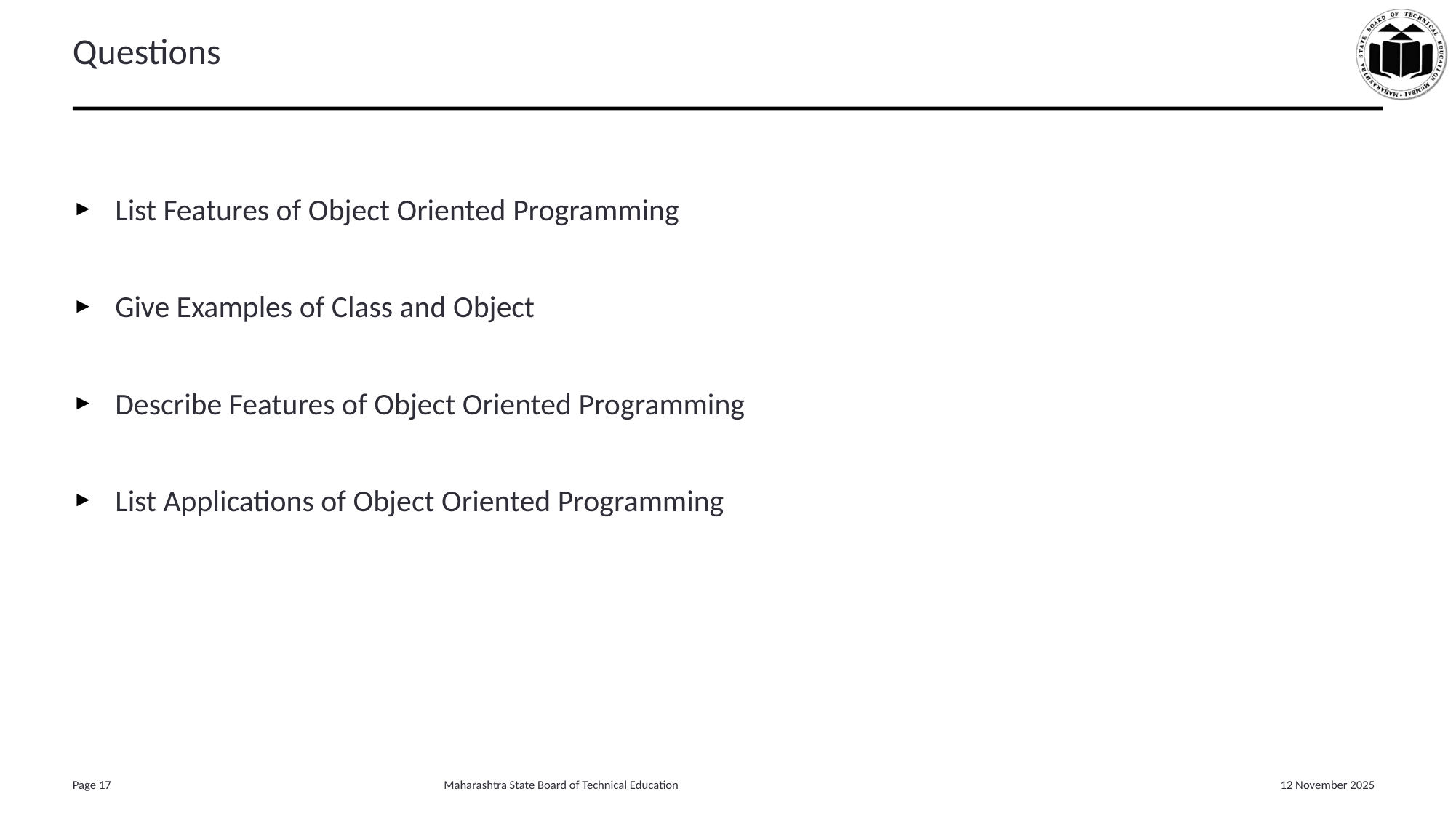

# Questions
List Features of Object Oriented Programming
Give Examples of Class and Object
Describe Features of Object Oriented Programming
List Applications of Object Oriented Programming